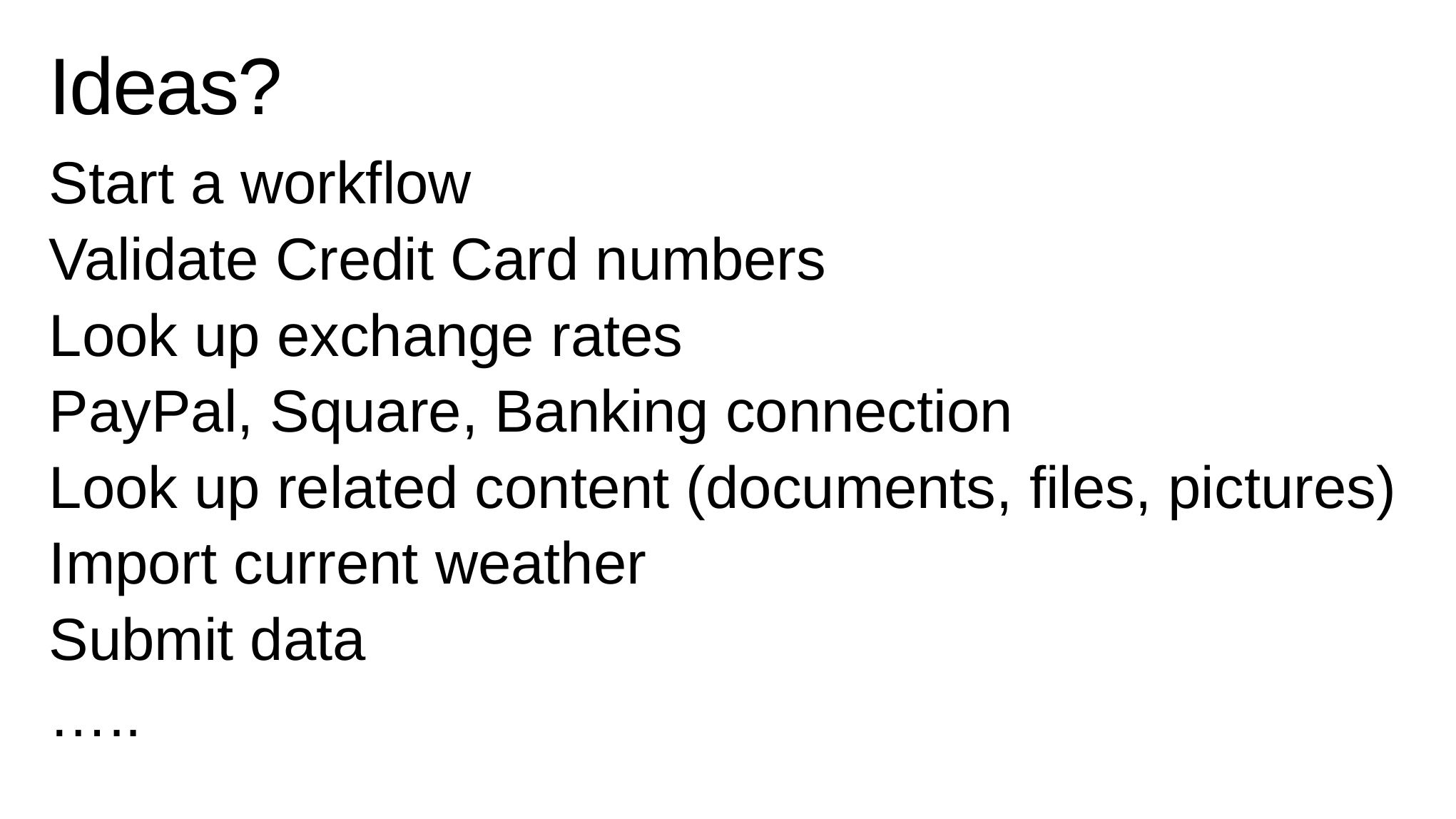

# Ideas?
Start a workflow
Validate Credit Card numbers
Look up exchange rates
PayPal, Square, Banking connection
Look up related content (documents, files, pictures)
Import current weather
Submit data
…..